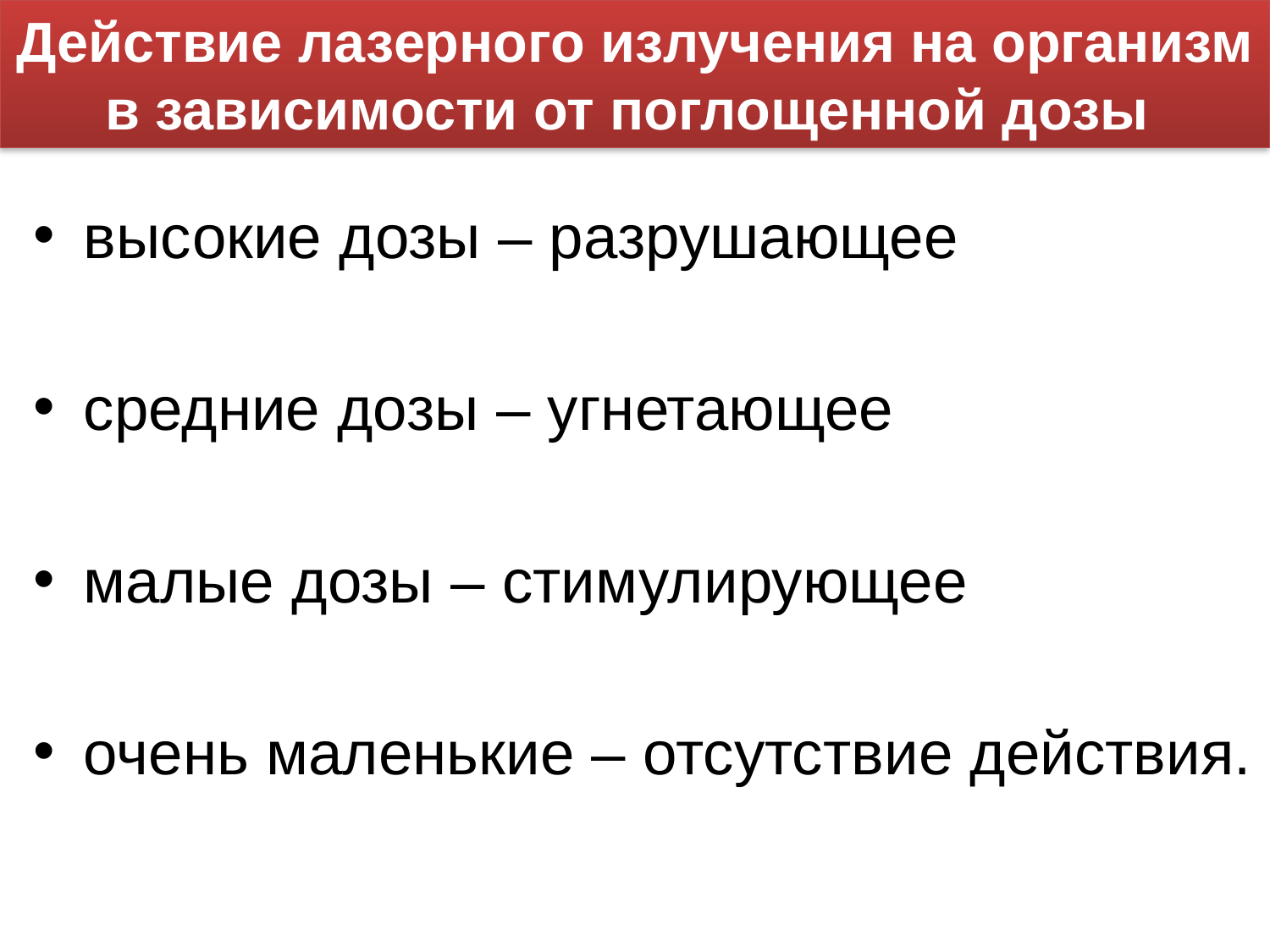

Действие лазерного излучения на организм в зависимости от поглощенной дозы
высокие дозы – разрушающее

средние дозы – угнетающее

малые дозы – стимулирующее

очень маленькие – отсутствие действия.